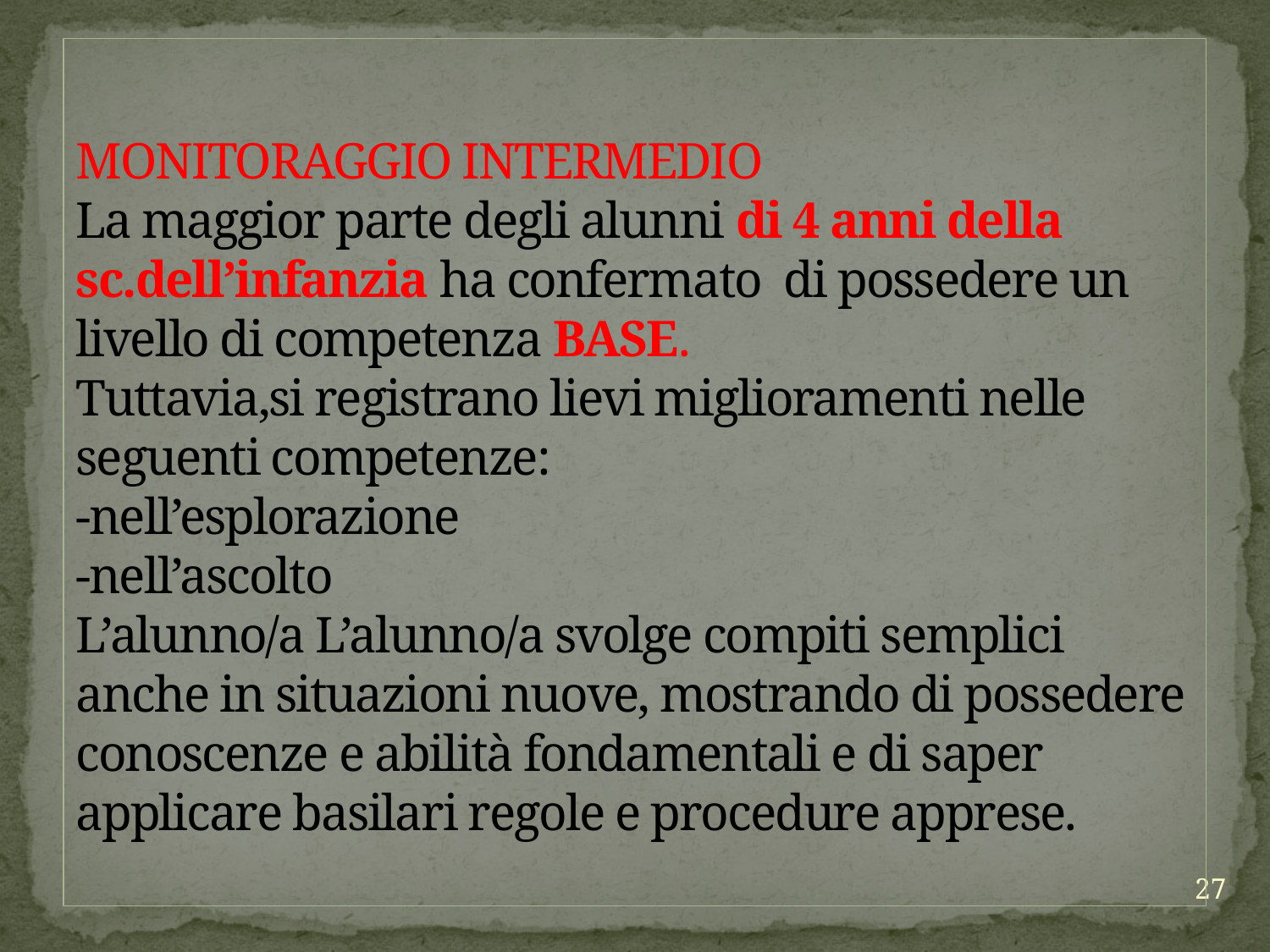

# MONITORAGGIO INTERMEDIO La maggior parte degli alunni di 4 anni della sc.dell’infanzia ha confermato  di possedere un livello di competenza BASE. Tuttavia,si registrano lievi miglioramenti nelle seguenti competenze: -nell’esplorazione -nell’ascolto L’alunno/a L’alunno/a svolge compiti semplici   anche in situazioni nuove, mostrando di possedere conoscenze e abilità fondamentali e di saper applicare basilari regole e procedure apprese.
27